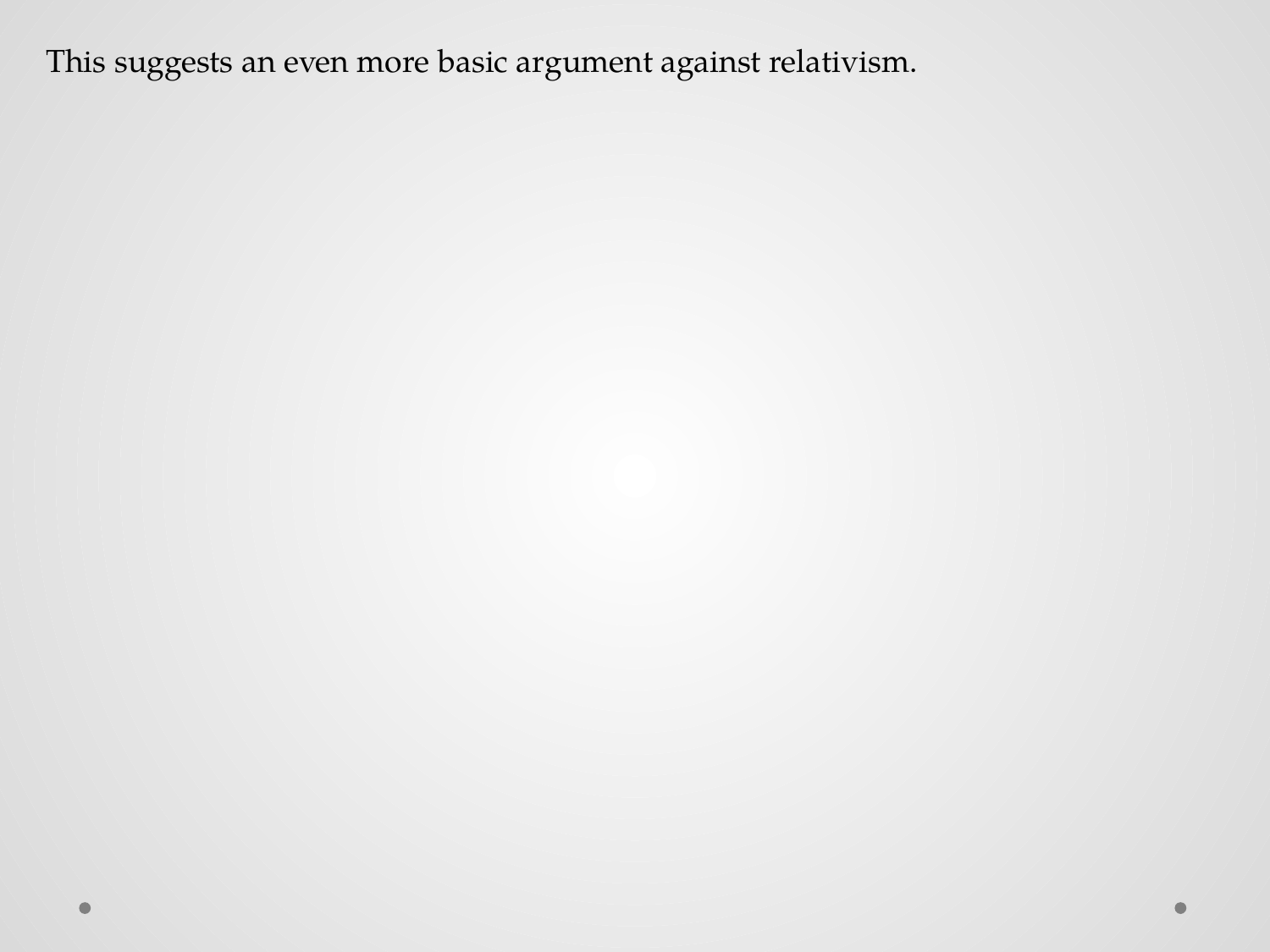

This suggests an even more basic argument against relativism.